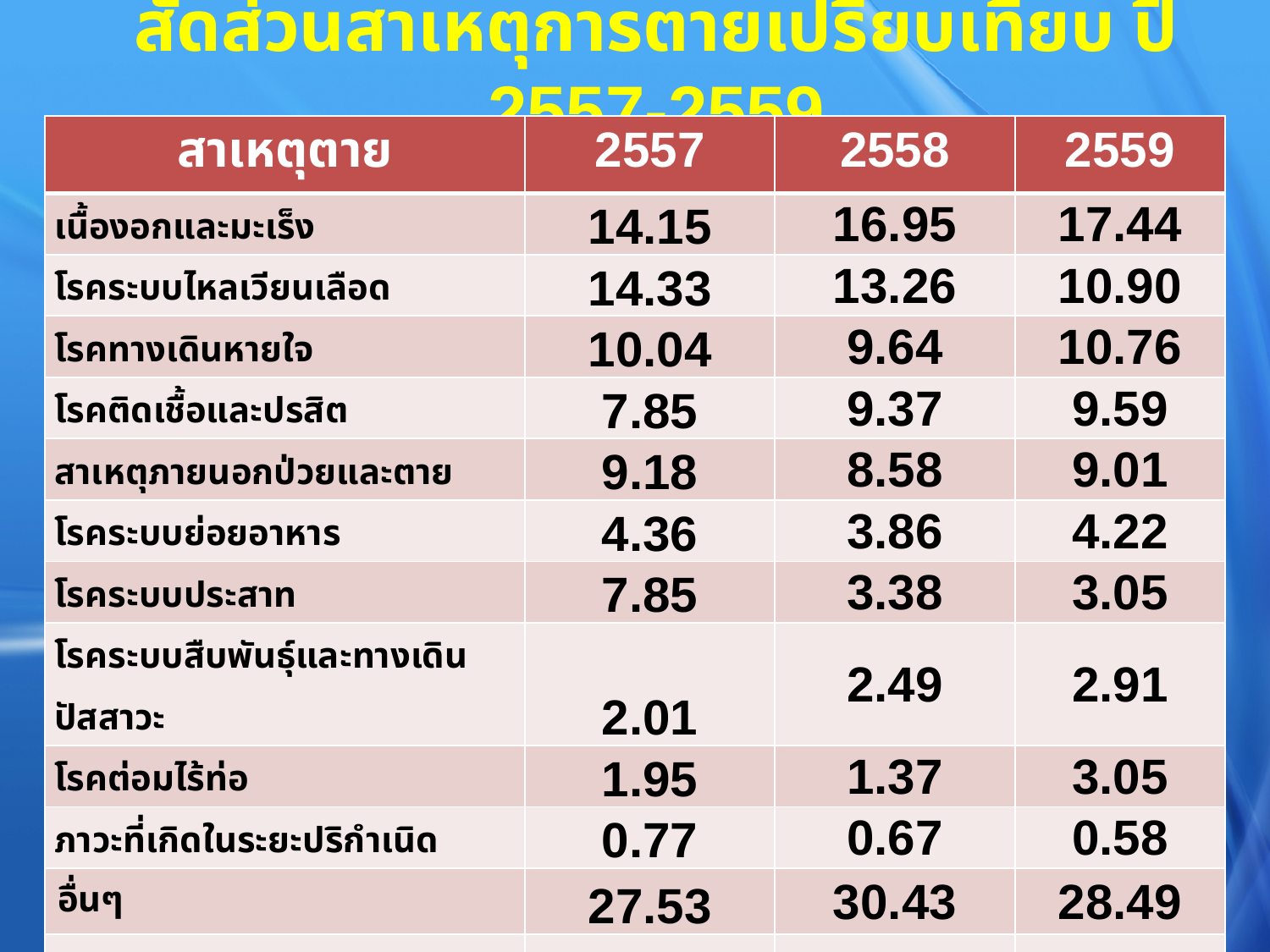

# สัดส่วนสาเหตุการตายเปรียบเทียบ ปี 2557-2559
| สาเหตุตาย | 2557 | 2558 | 2559 |
| --- | --- | --- | --- |
| เนื้องอกและมะเร็ง | 14.15 | 16.95 | 17.44 |
| โรคระบบไหลเวียนเลือด | 14.33 | 13.26 | 10.90 |
| โรคทางเดินหายใจ | 10.04 | 9.64 | 10.76 |
| โรคติดเชื้อและปรสิต | 7.85 | 9.37 | 9.59 |
| สาเหตุภายนอกป่วยและตาย | 9.18 | 8.58 | 9.01 |
| โรคระบบย่อยอาหาร | 4.36 | 3.86 | 4.22 |
| โรคระบบประสาท | 7.85 | 3.38 | 3.05 |
| โรคระบบสืบพันธุ์และทางเดินปัสสาวะ | 2.01 | 2.49 | 2.91 |
| โรคต่อมไร้ท่อ | 1.95 | 1.37 | 3.05 |
| ภาวะที่เกิดในระยะปริกำเนิด | 0.77 | 0.67 | 0.58 |
| อื่นๆ | 27.53 | 30.43 | 28.49 |
| รวม | 100.00 | 100.00 | 100.00 |